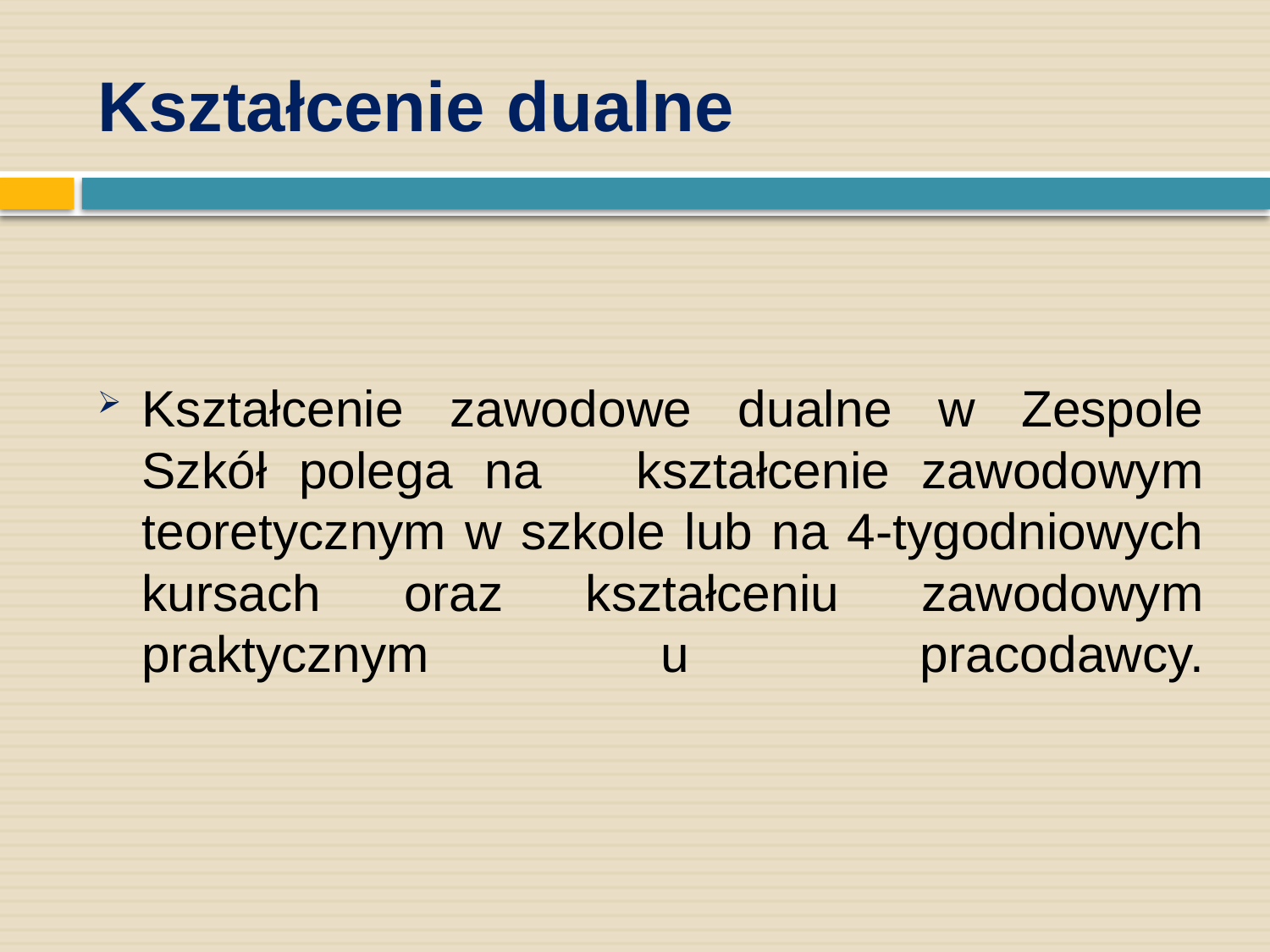

# Kształcenie dualne

Kształcenie zawodowe dualne w Zespole Szkół polega na   kształcenie zawodowym teoretycznym w szkole lub na 4-tygodniowych kursach oraz kształceniu zawodowym praktycznym u pracodawcy.